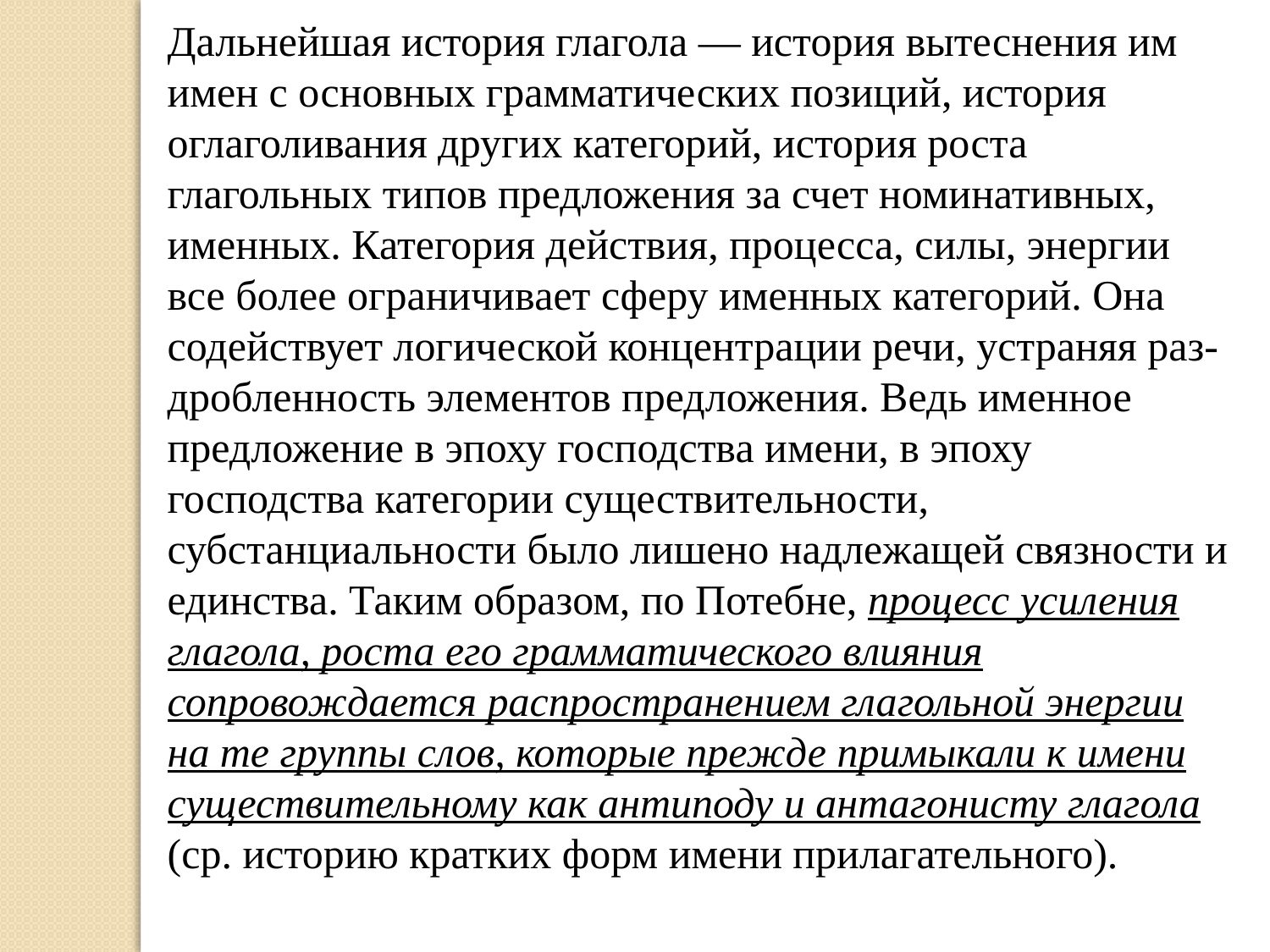

Дальнейшая история глагола — история вытеснения им имен с основных грамматических позиций, история оглаголивания других категорий, история роста глагольных типов предложения за счет номинативных, именных. Категория действия, процесса, силы, энергии все более ограничивает сферу именных категорий. Она содействует логической концентрации речи, устраняя раз-дробленность элементов предложения. Ведь именное предложение в эпоху господства имени, в эпоху господства категории существительности, субстанциальности было лишено надлежащей связности и единства. Таким образом, по Потебне, процесс усиления глагола, роста его грамматического влияния сопровождается распространением глагольной энергии на те группы слов, которые прежде примыкали к имени существительному как антиподу и антагонисту глагола (ср. историю кратких форм имени прилагательного).